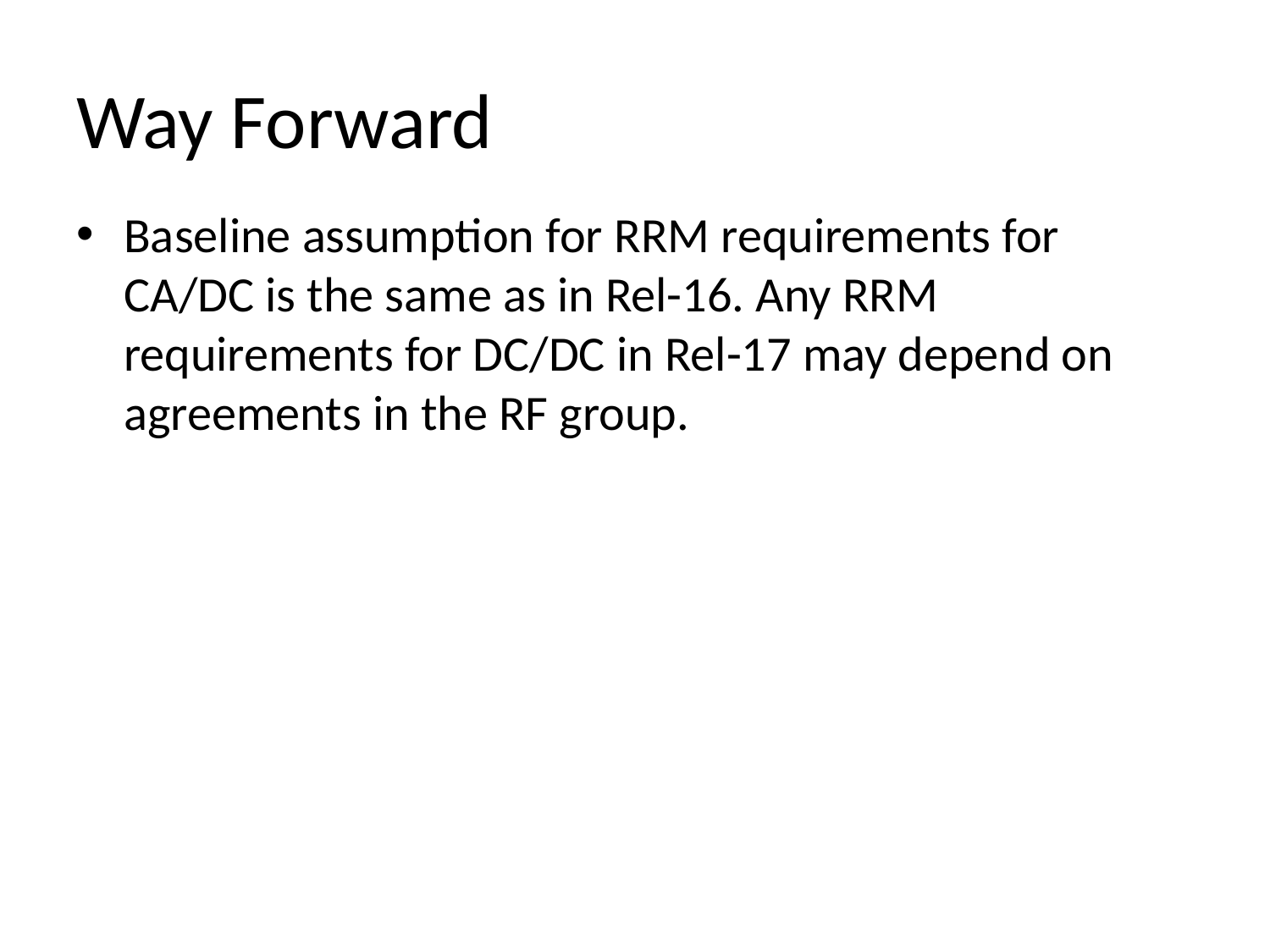

# Way Forward
Baseline assumption for RRM requirements for CA/DC is the same as in Rel-16. Any RRM requirements for DC/DC in Rel-17 may depend on agreements in the RF group.